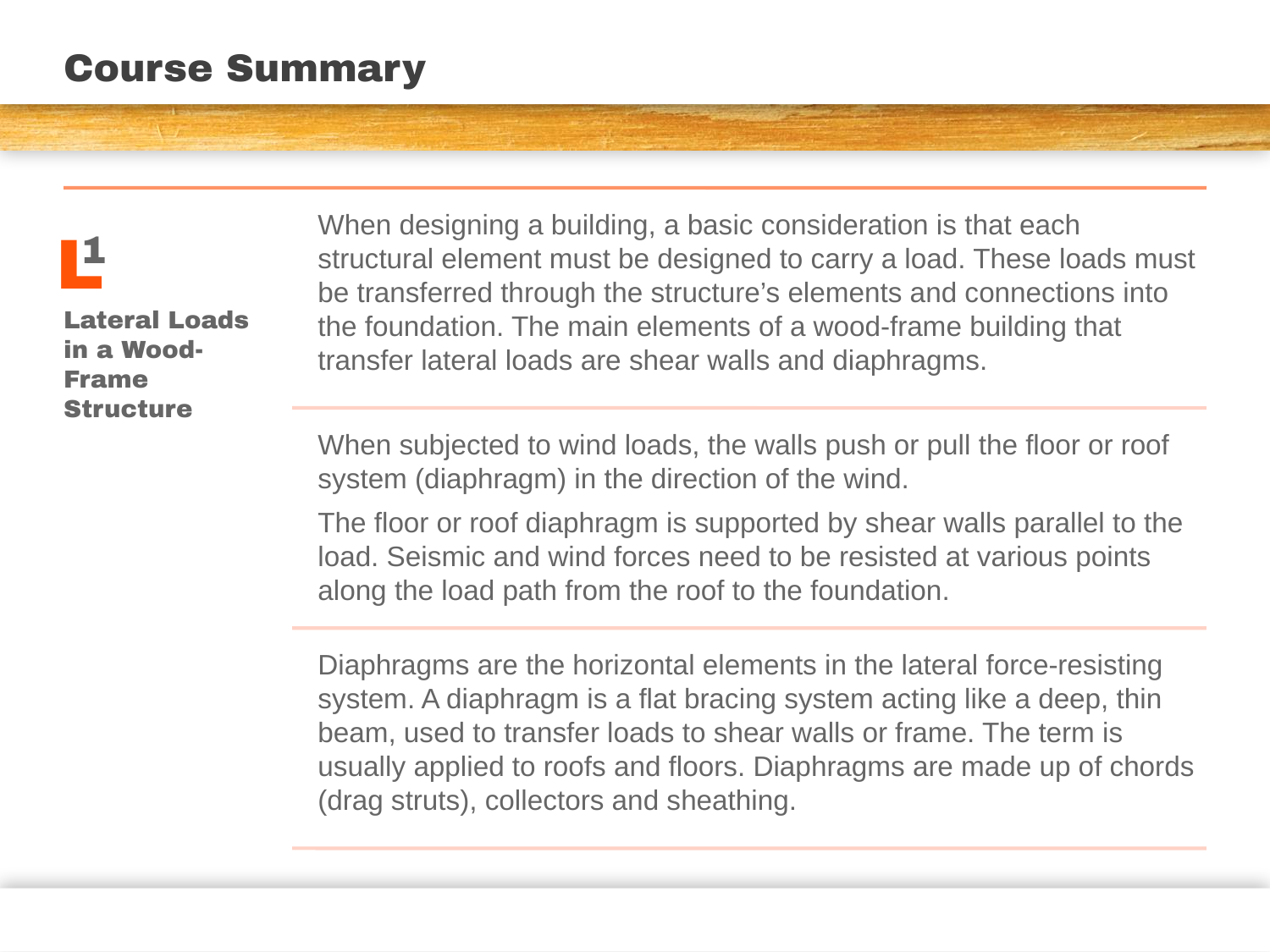

# Course Summary

When designing a building, a basic consideration is that each structural element must be designed to carry a load. These loads must be transferred through the structure’s elements and connections into the foundation. The main elements of a wood-frame building that transfer lateral loads are shear walls and diaphragms.
When subjected to wind loads, the walls push or pull the floor or roof system (diaphragm) in the direction of the wind.
The floor or roof diaphragm is supported by shear walls parallel to the load. Seismic and wind forces need to be resisted at various points along the load path from the roof to the foundation.
Diaphragms are the horizontal elements in the lateral force-resisting system. A diaphragm is a flat bracing system acting like a deep, thin beam, used to transfer loads to shear walls or frame. The term is usually applied to roofs and floors. Diaphragms are made up of chords (drag struts), collectors and sheathing.
L
1
Lateral Loads in a Wood-Frame Structure